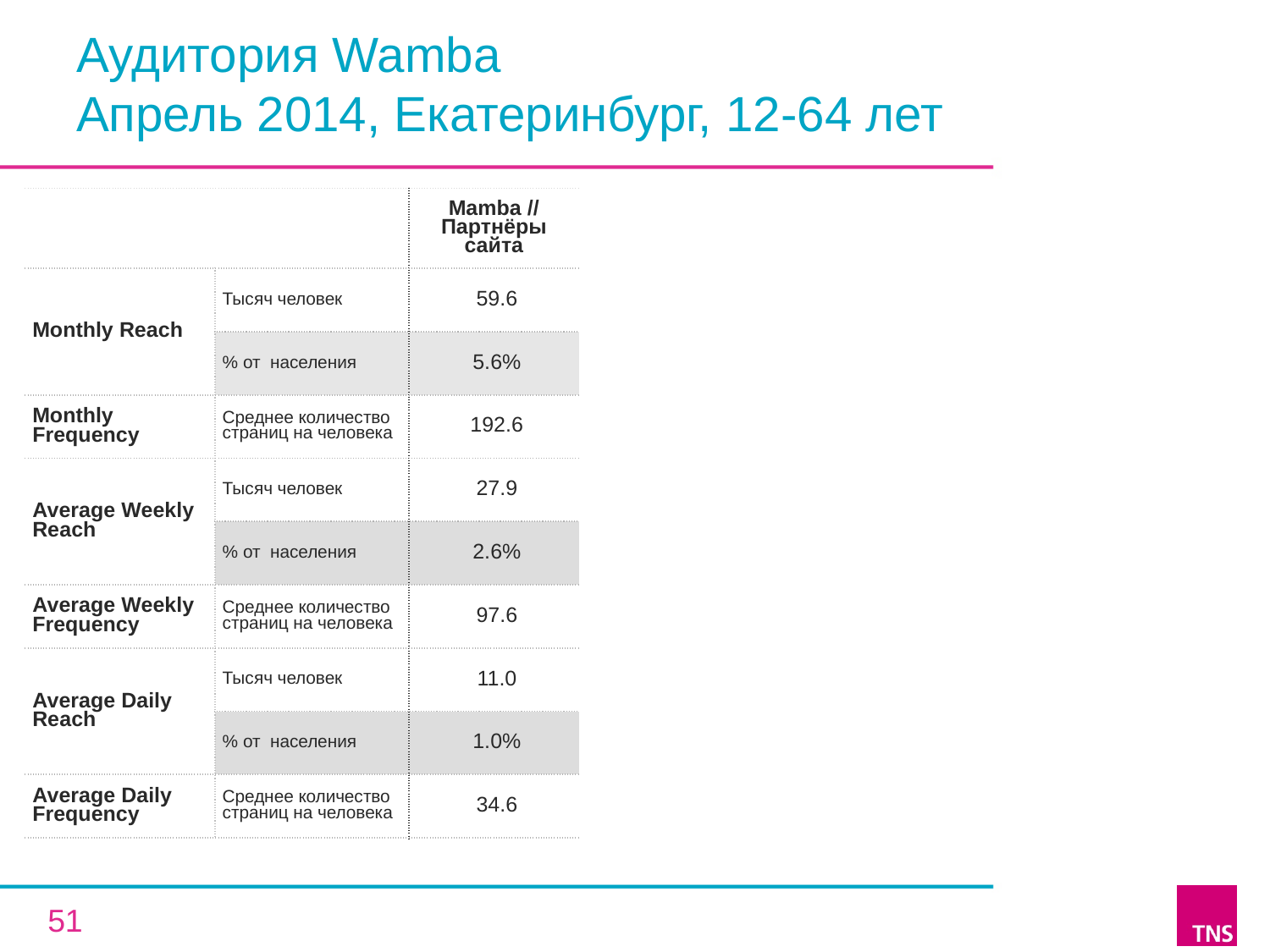

# Аудитория Wamba Апрель 2014, Екатеринбург, 12-64 лет
|  |  | Mamba // Партнёры сайта |
| --- | --- | --- |
| Monthly Reach | Тысяч человек | 59.6 |
|  | % от населения | 5.6% |
| Monthly Frequency | Среднее количество страниц на человека | 192.6 |
| Average Weekly Reach | Тысяч человек | 27.9 |
|  | % от населения | 2.6% |
| Average Weekly Frequency | Среднее количество страниц на человека | 97.6 |
| Average Daily Reach | Тысяч человек | 11.0 |
|  | % от населения | 1.0% |
| Average Daily Frequency | Среднее количество страниц на человека | 34.6 |

51